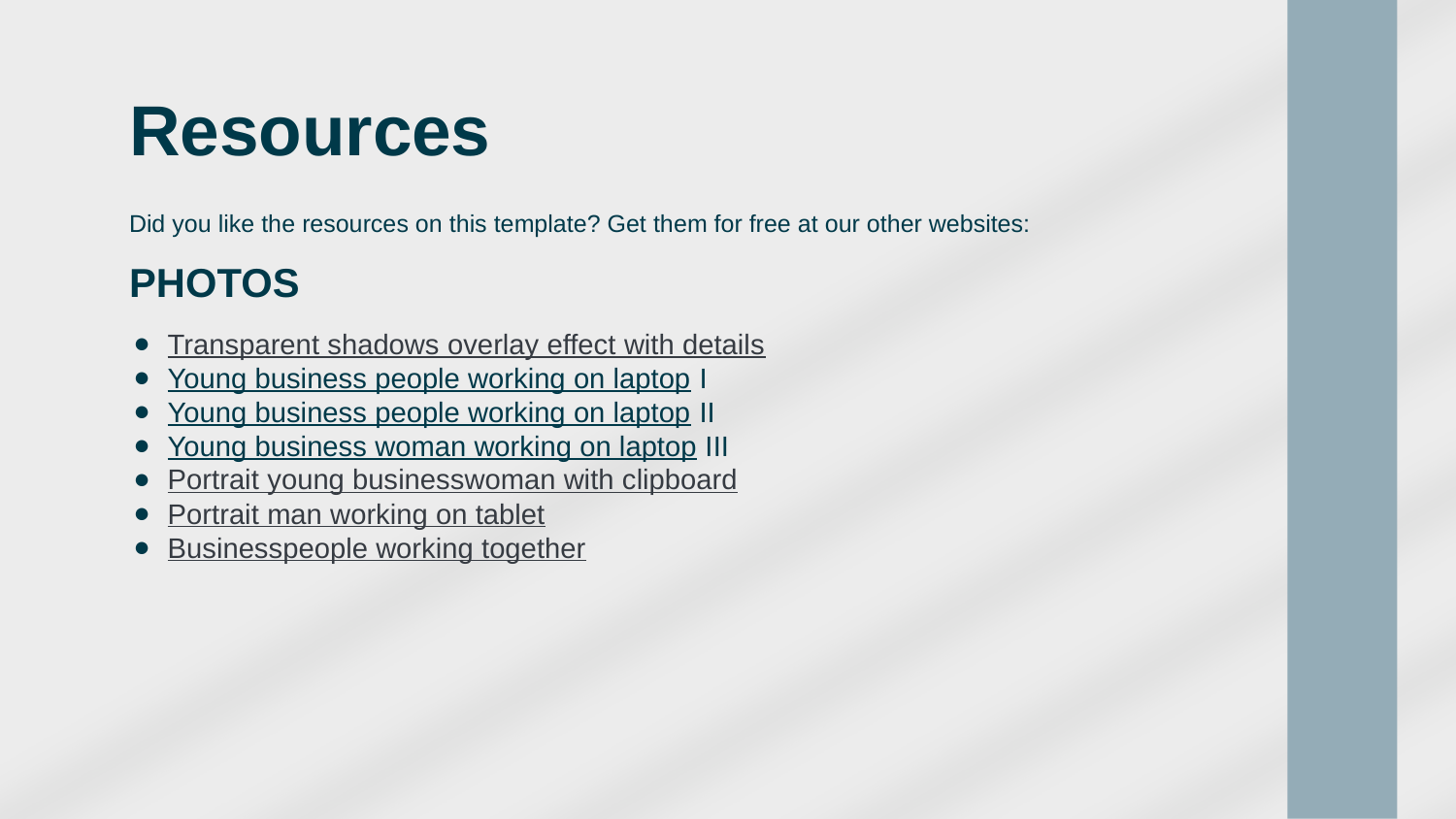

# Resources
Did you like the resources on this template? Get them for free at our other websites:
PHOTOS
Transparent shadows overlay effect with details
Young business people working on laptop I
Young business people working on laptop II
Young business woman working on laptop III
Portrait young businesswoman with clipboard
Portrait man working on tablet
Businesspeople working together